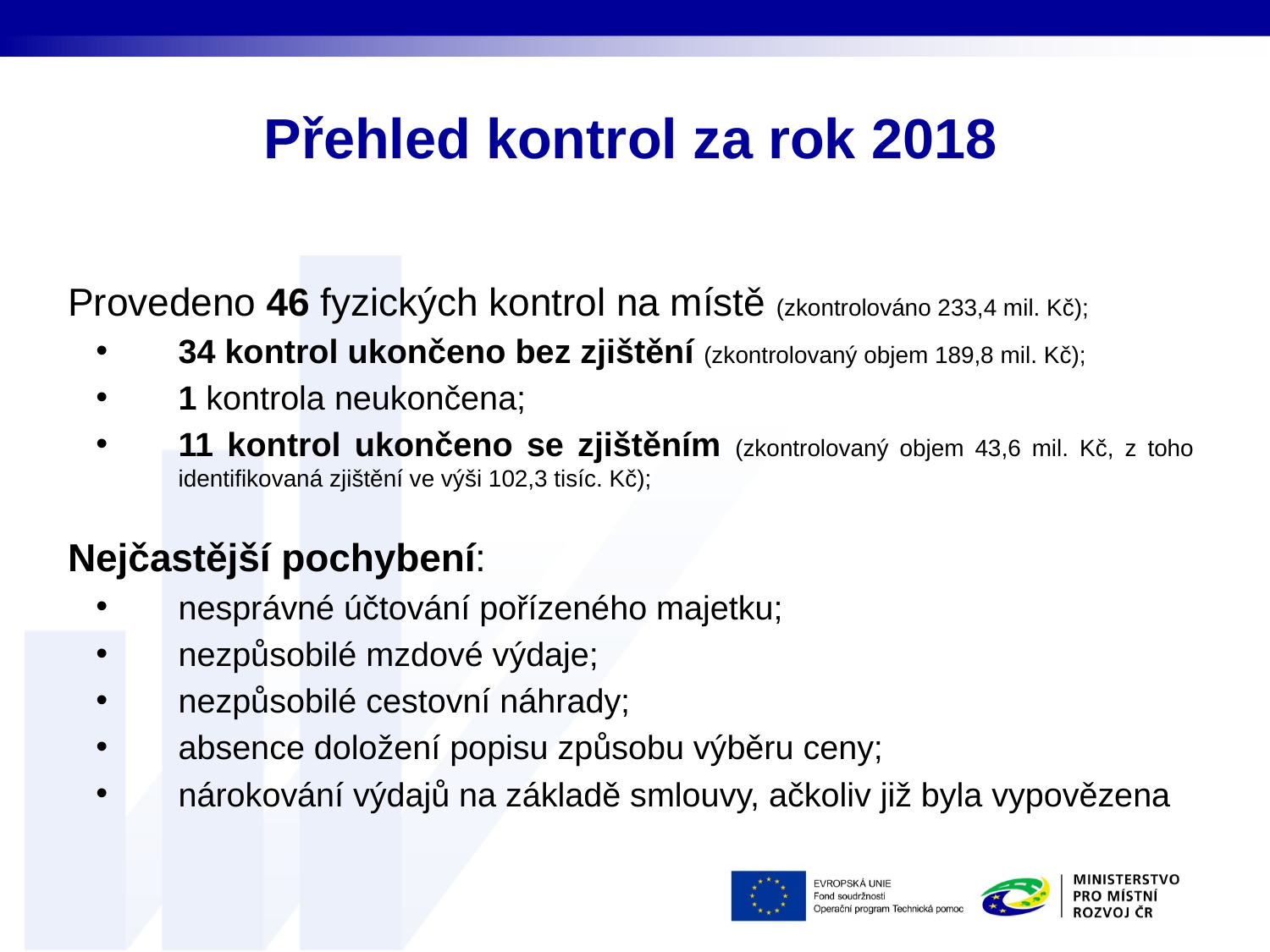

# Přehled kontrol za rok 2018

Provedeno 46 fyzických kontrol na místě (zkontrolováno 233,4 mil. Kč);
34 kontrol ukončeno bez zjištění (zkontrolovaný objem 189,8 mil. Kč);
1 kontrola neukončena;
11 kontrol ukončeno se zjištěním (zkontrolovaný objem 43,6 mil. Kč, z toho identifikovaná zjištění ve výši 102,3 tisíc. Kč);

Nejčastější pochybení:
nesprávné účtování pořízeného majetku;
nezpůsobilé mzdové výdaje;
nezpůsobilé cestovní náhrady;
absence doložení popisu způsobu výběru ceny;
nárokování výdajů na základě smlouvy, ačkoliv již byla vypovězena